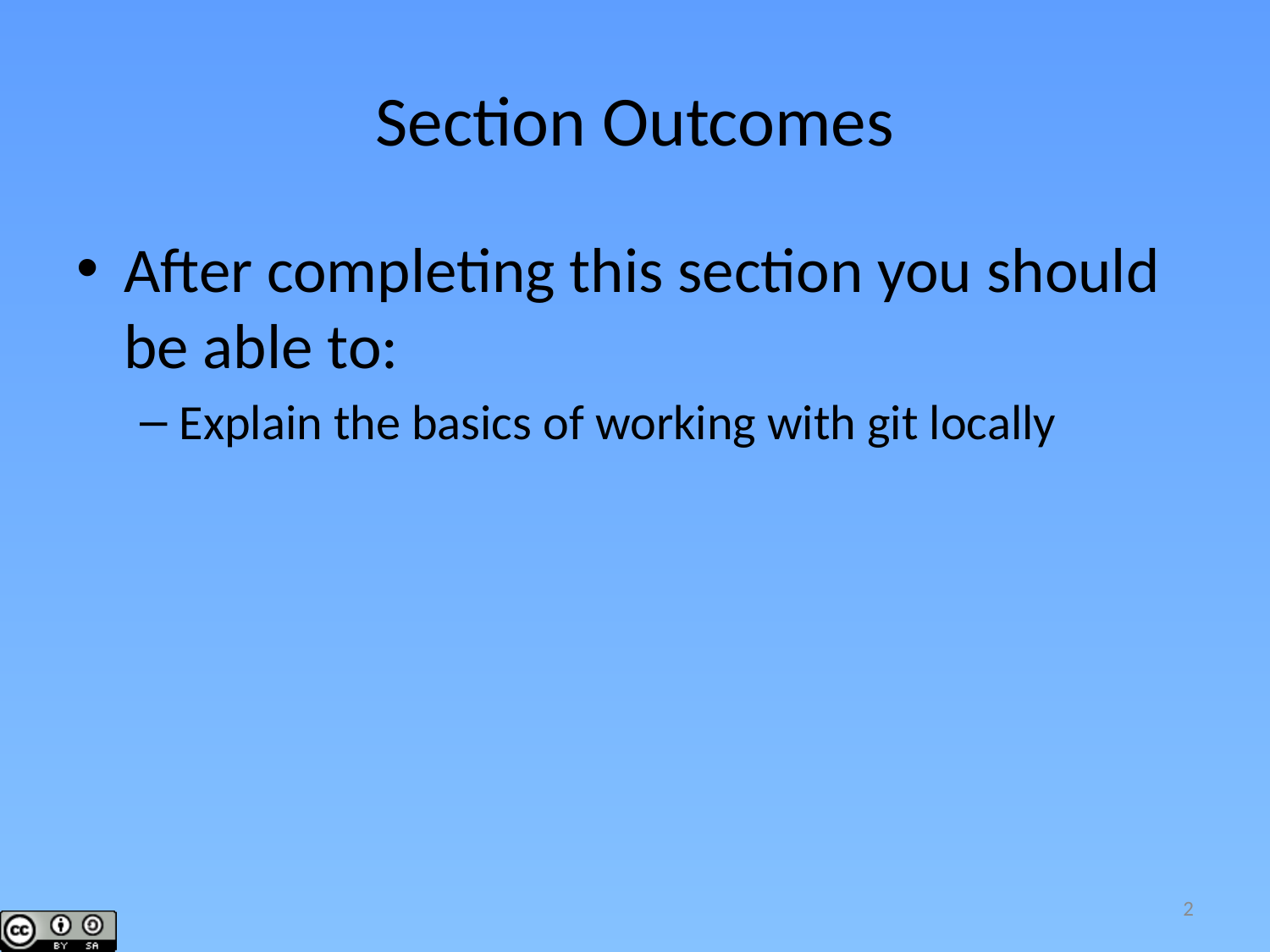

# Section Outcomes
After completing this section you should be able to:
Explain the basics of working with git locally
2